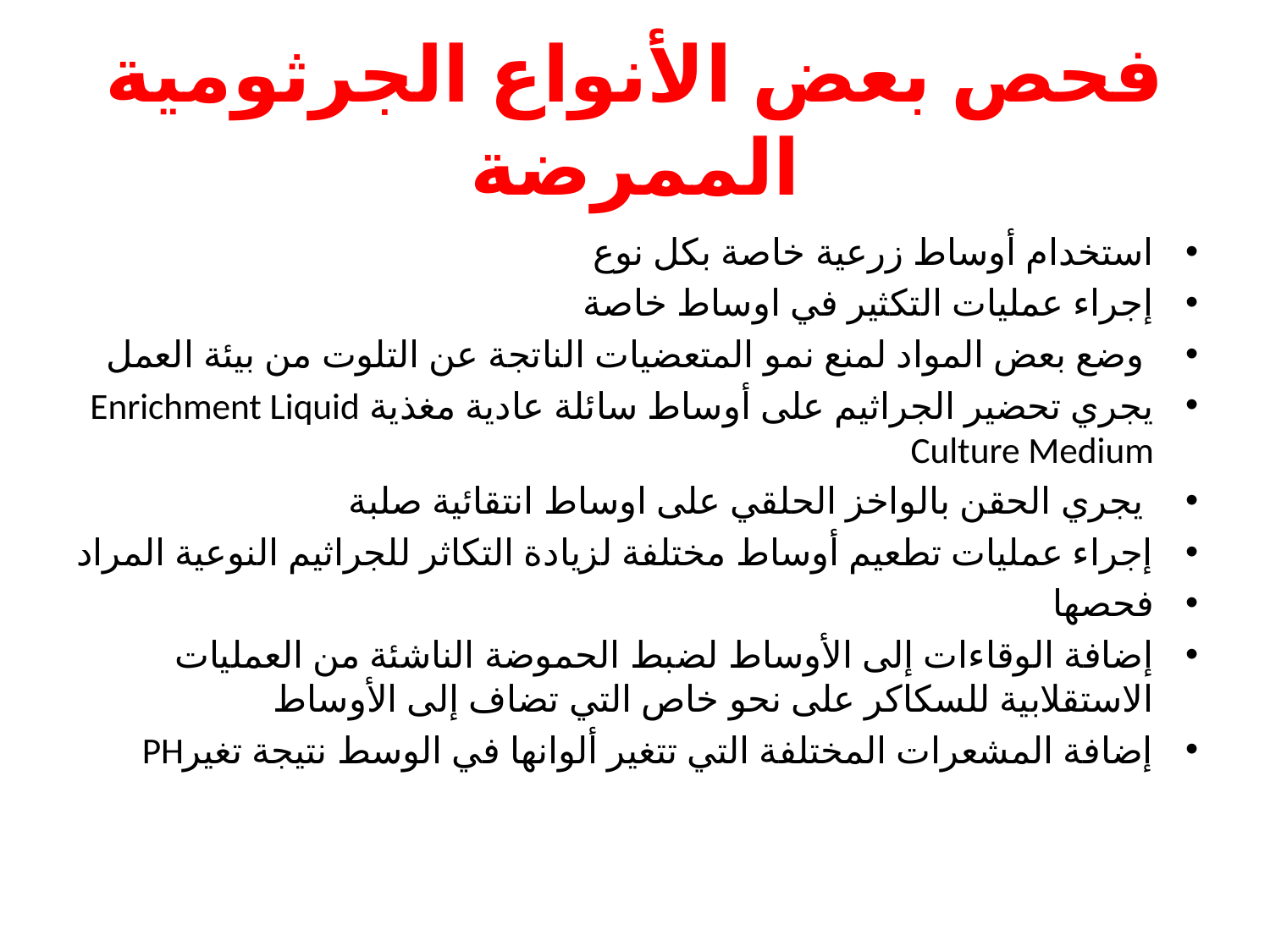

# فحص بعض الأنواع الجرثومية الممرضة
استخدام أوساط زرعية خاصة بكل نوع
إجراء عمليات التكثير في اوساط خاصة
 وضع بعض المواد لمنع نمو المتعضيات الناتجة عن التلوت من بيئة العمل
يجري تحضير الجراثيم على أوساط سائلة عادية مغذية Enrichment Liquid Culture Medium
 يجري الحقن بالواخز الحلقي على اوساط انتقائية صلبة
إجراء عمليات تطعيم أوساط مختلفة لزيادة التكاثر للجراثيم النوعية المراد
فحصها
إضافة الوقاءات إلى الأوساط لضبط الحموضة الناشئة من العمليات الاستقلابية للسكاكر على نحو خاص التي تضاف إلى الأوساط
إضافة المشعرات المختلفة التي تتغير ألوانها في الوسط نتيجة تغيرPH